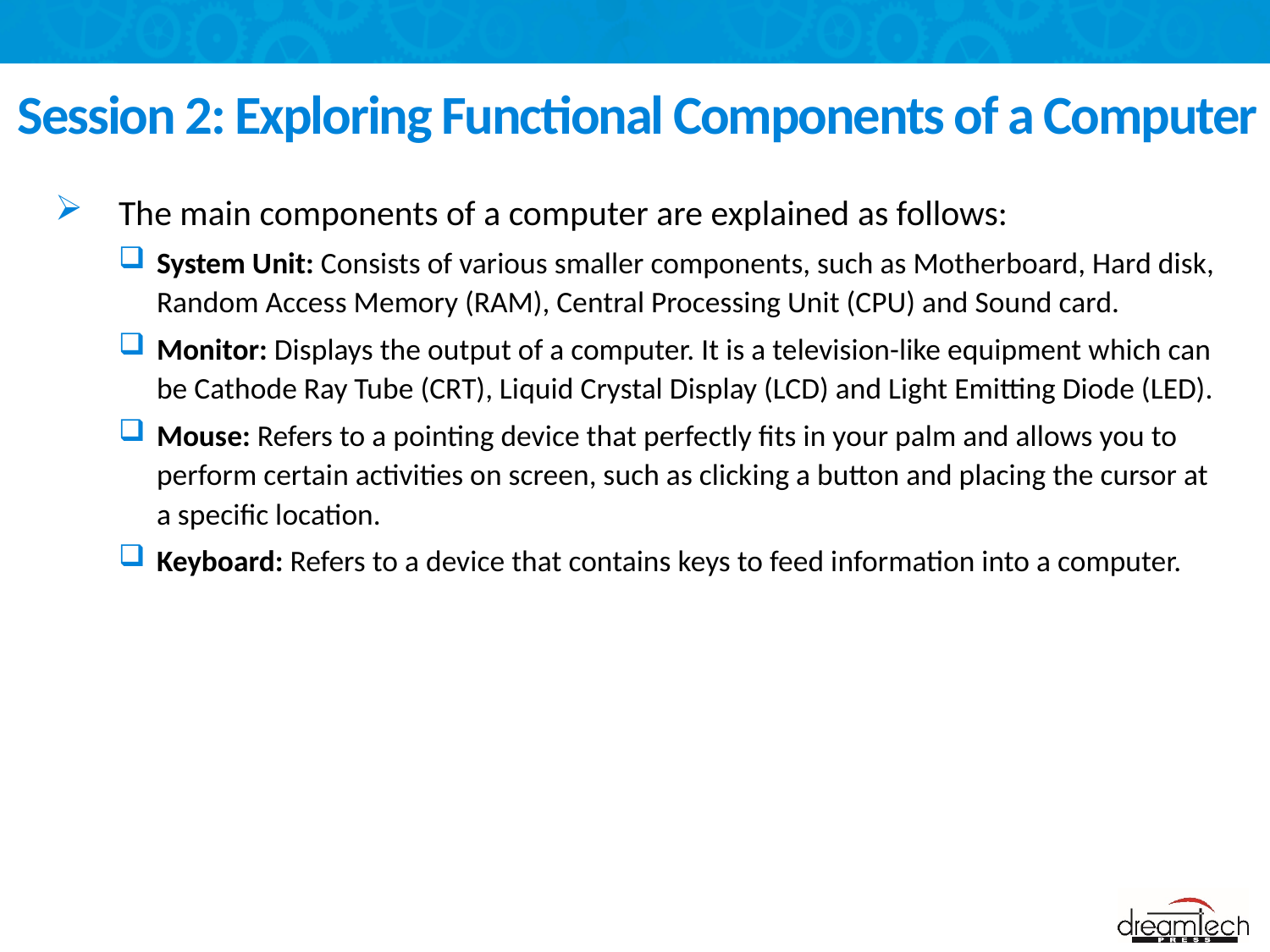

# Session 2: Exploring Functional Components of a Computer
The main components of a computer are explained as follows:
System Unit: Consists of various smaller components, such as Motherboard, Hard disk, Random Access Memory (RAM), Central Processing Unit (CPU) and Sound card.
Monitor: Displays the output of a computer. It is a television-like equipment which can be Cathode Ray Tube (CRT), Liquid Crystal Display (LCD) and Light Emitting Diode (LED).
Mouse: Refers to a pointing device that perfectly fits in your palm and allows you to perform certain activities on screen, such as clicking a button and placing the cursor at a specific location.
Keyboard: Refers to a device that contains keys to feed information into a computer.